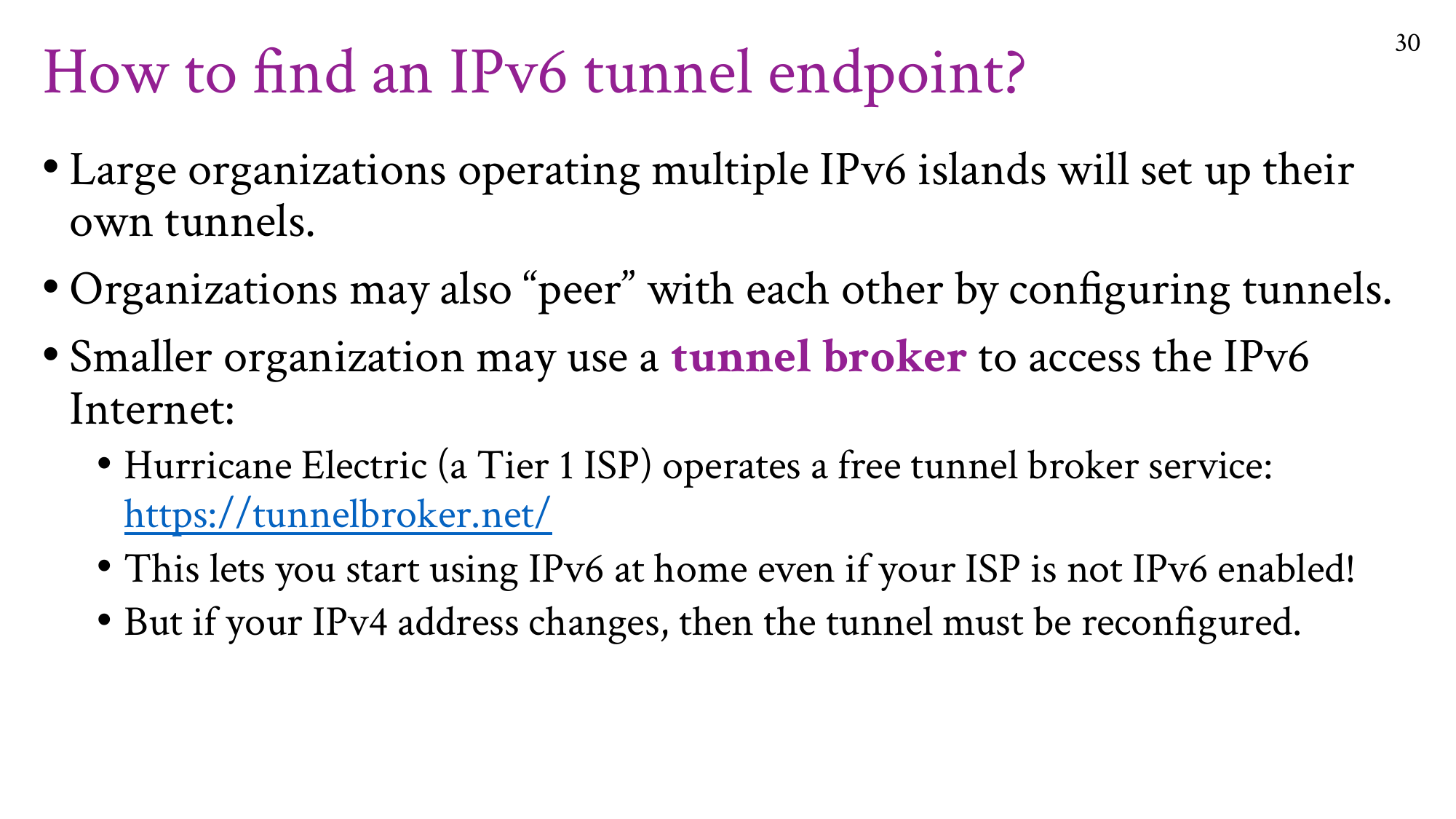

# How to find an IPv6 tunnel endpoint?
Large organizations operating multiple IPv6 islands will set up their own tunnels.
Organizations may also “peer” with each other by configuring tunnels.
Smaller organization may use a tunnel broker to access the IPv6 Internet:
Hurricane Electric (a Tier 1 ISP) operates a free tunnel broker service: https://tunnelbroker.net/
This lets you start using IPv6 at home even if your ISP is not IPv6 enabled!
But if your IPv4 address changes, then the tunnel must be reconfigured.